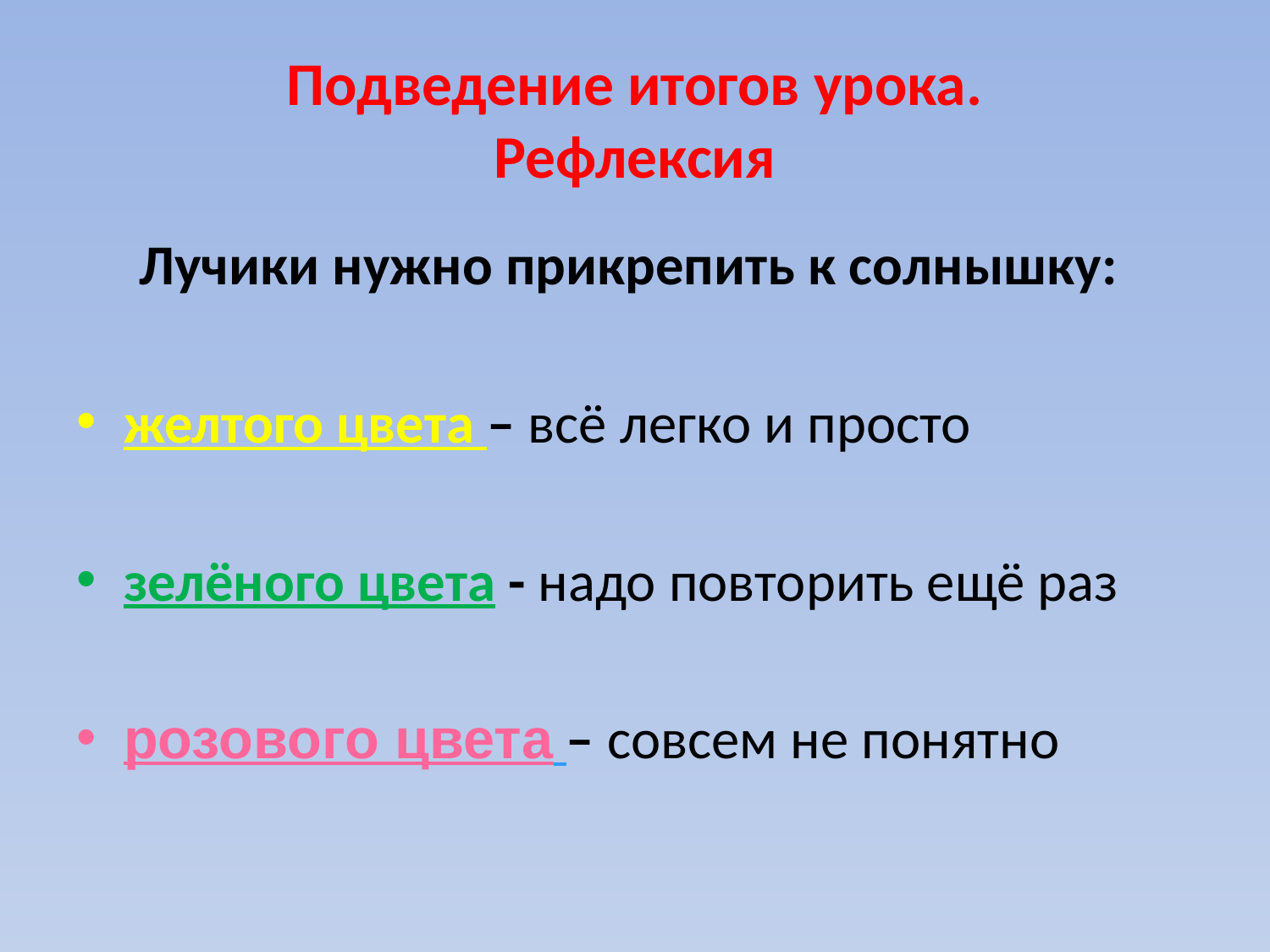

# Подведение итогов урока. Рефлексия
Лучики нужно прикрепить к солнышку:

желтого цвета – всё легко и просто

зелёного цвета - надо повторить ещё раз

розового цвета – совсем не понятно